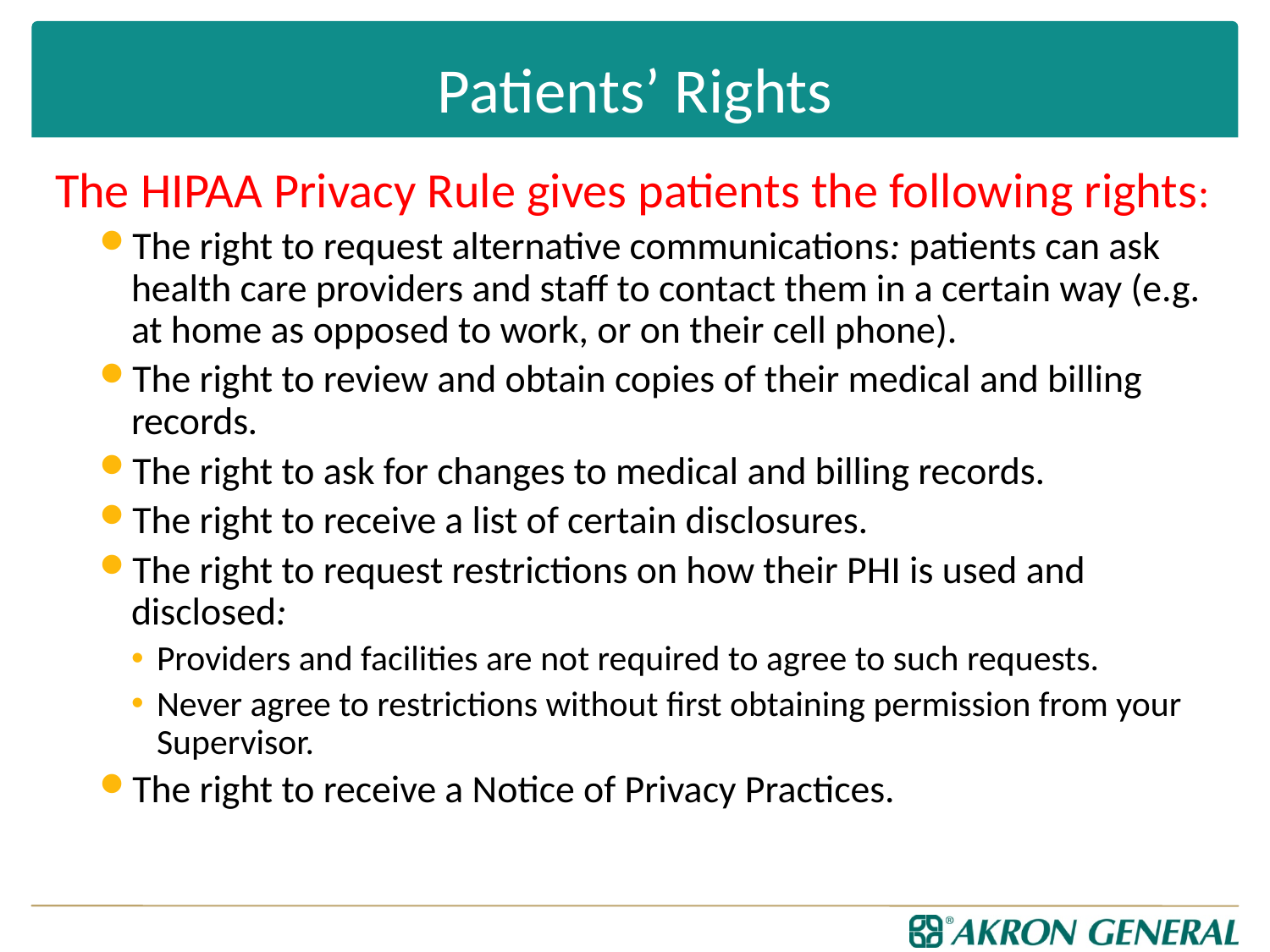

# Patients’ Rights
The HIPAA Privacy Rule gives patients the following rights:
The right to request alternative communications: patients can ask health care providers and staff to contact them in a certain way (e.g. at home as opposed to work, or on their cell phone).
The right to review and obtain copies of their medical and billing records.
The right to ask for changes to medical and billing records.
The right to receive a list of certain disclosures.
The right to request restrictions on how their PHI is used and disclosed:
Providers and facilities are not required to agree to such requests.
Never agree to restrictions without first obtaining permission from your Supervisor.
The right to receive a Notice of Privacy Practices.